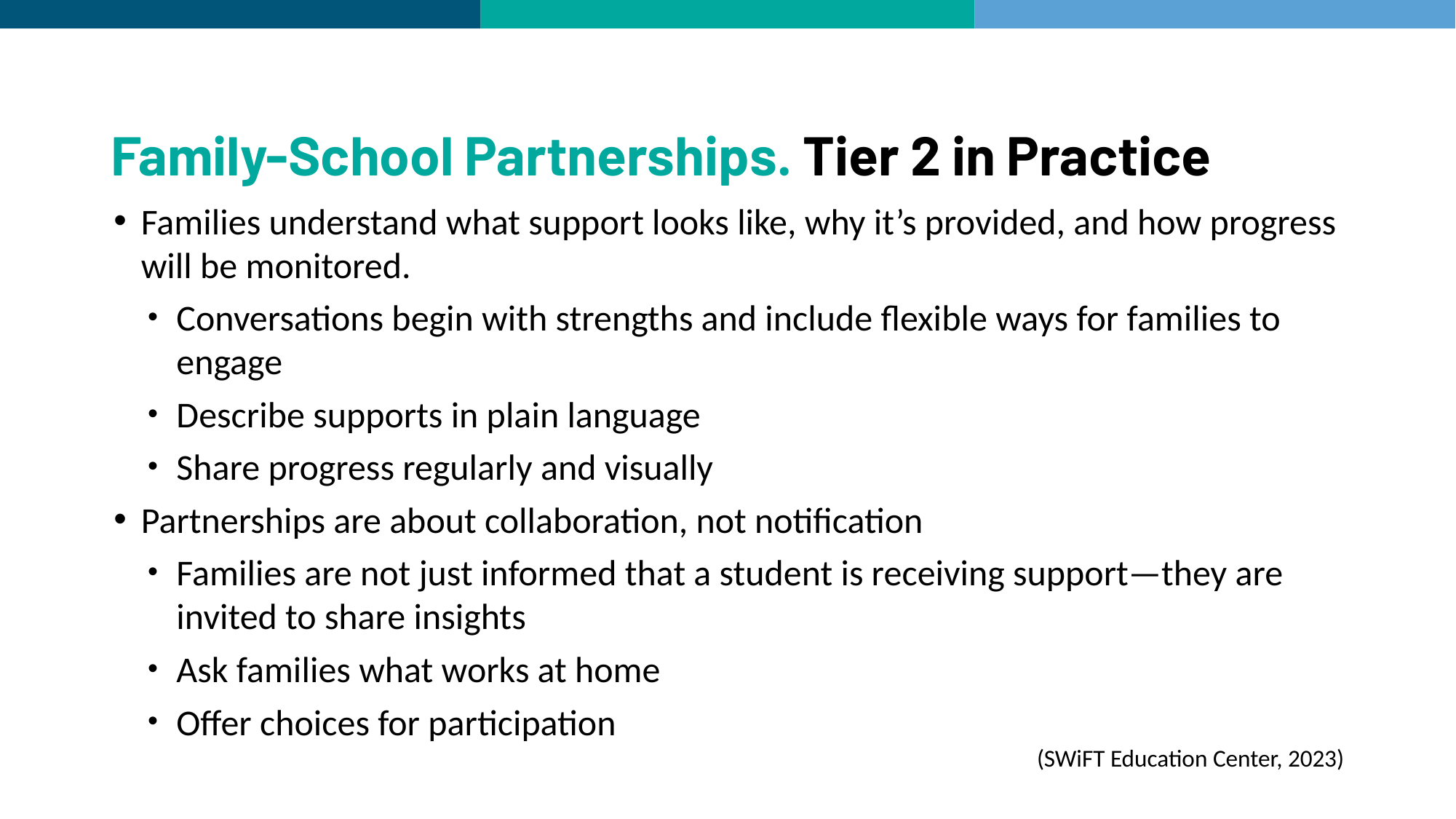

# Family-School Partnerships. Tier 2 in Practice
Families understand what support looks like, why it’s provided, and how progress will be monitored.
Conversations begin with strengths and include flexible ways for families to engage
Describe supports in plain language
Share progress regularly and visually
Partnerships are about collaboration, not notification
Families are not just informed that a student is receiving support—they are invited to share insights
Ask families what works at home
Offer choices for participation
(SWiFT Education Center, 2023)